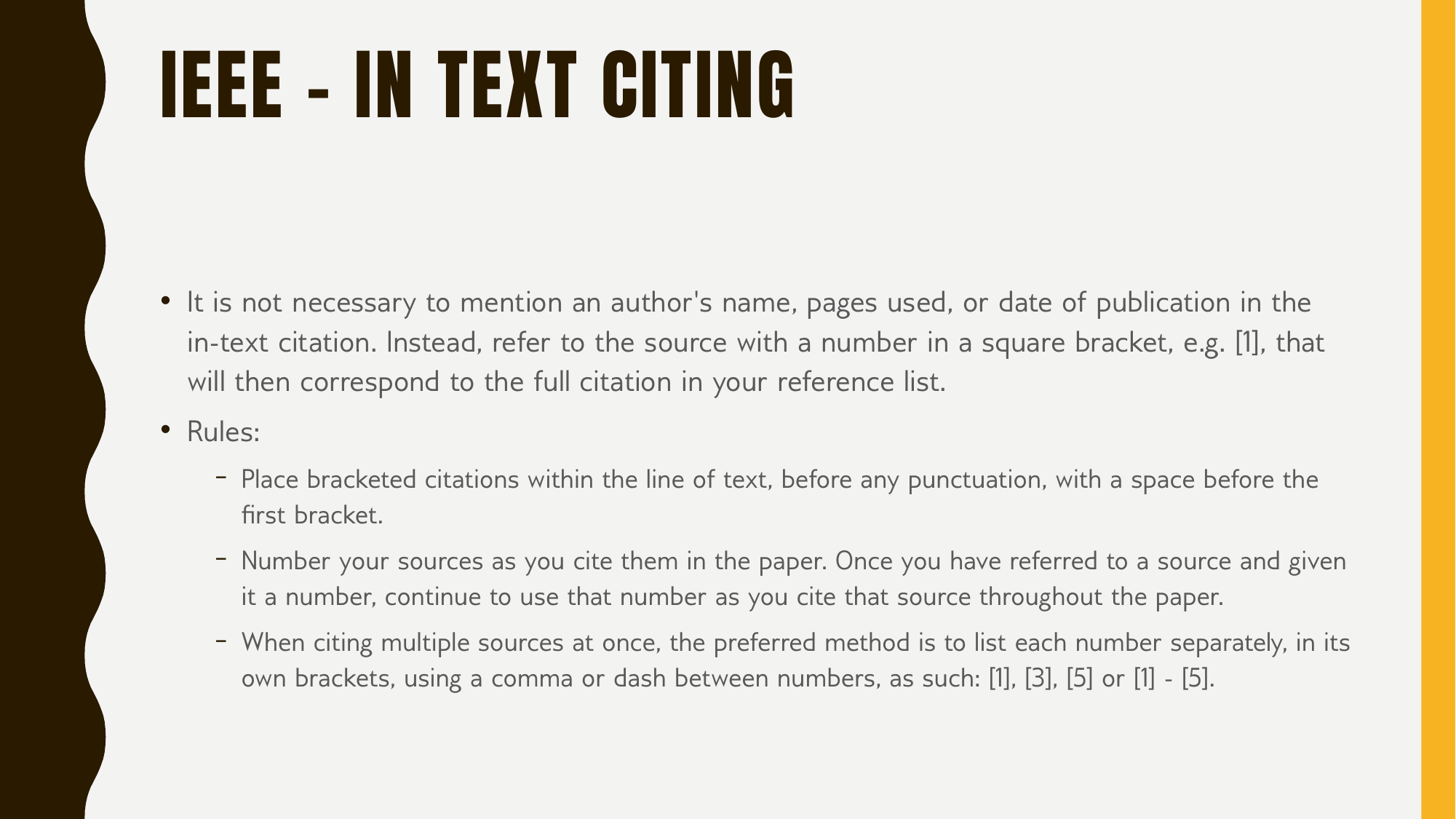

# IEEE – In Text citing
It is not necessary to mention an author's name, pages used, or date of publication in the in-text citation. Instead, refer to the source with a number in a square bracket, e.g. [1], that will then correspond to the full citation in your reference list.
Rules:
Place bracketed citations within the line of text, before any punctuation, with a space before the first bracket.
Number your sources as you cite them in the paper. Once you have referred to a source and given it a number, continue to use that number as you cite that source throughout the paper.
When citing multiple sources at once, the preferred method is to list each number separately, in its own brackets, using a comma or dash between numbers, as such: [1], [3], [5] or [1] - [5].